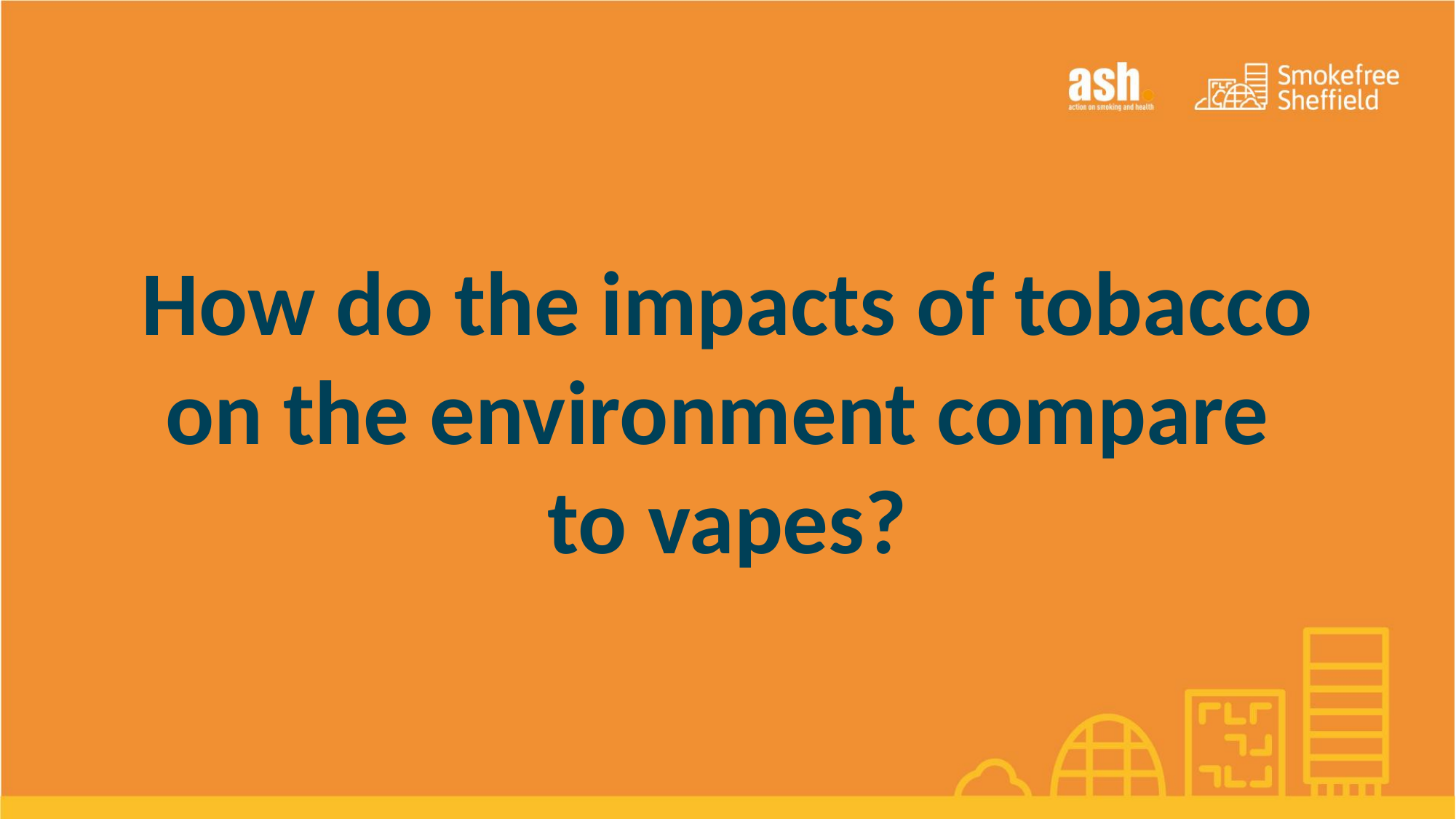

How do the impacts of tobacco on the environment compare
to vapes?